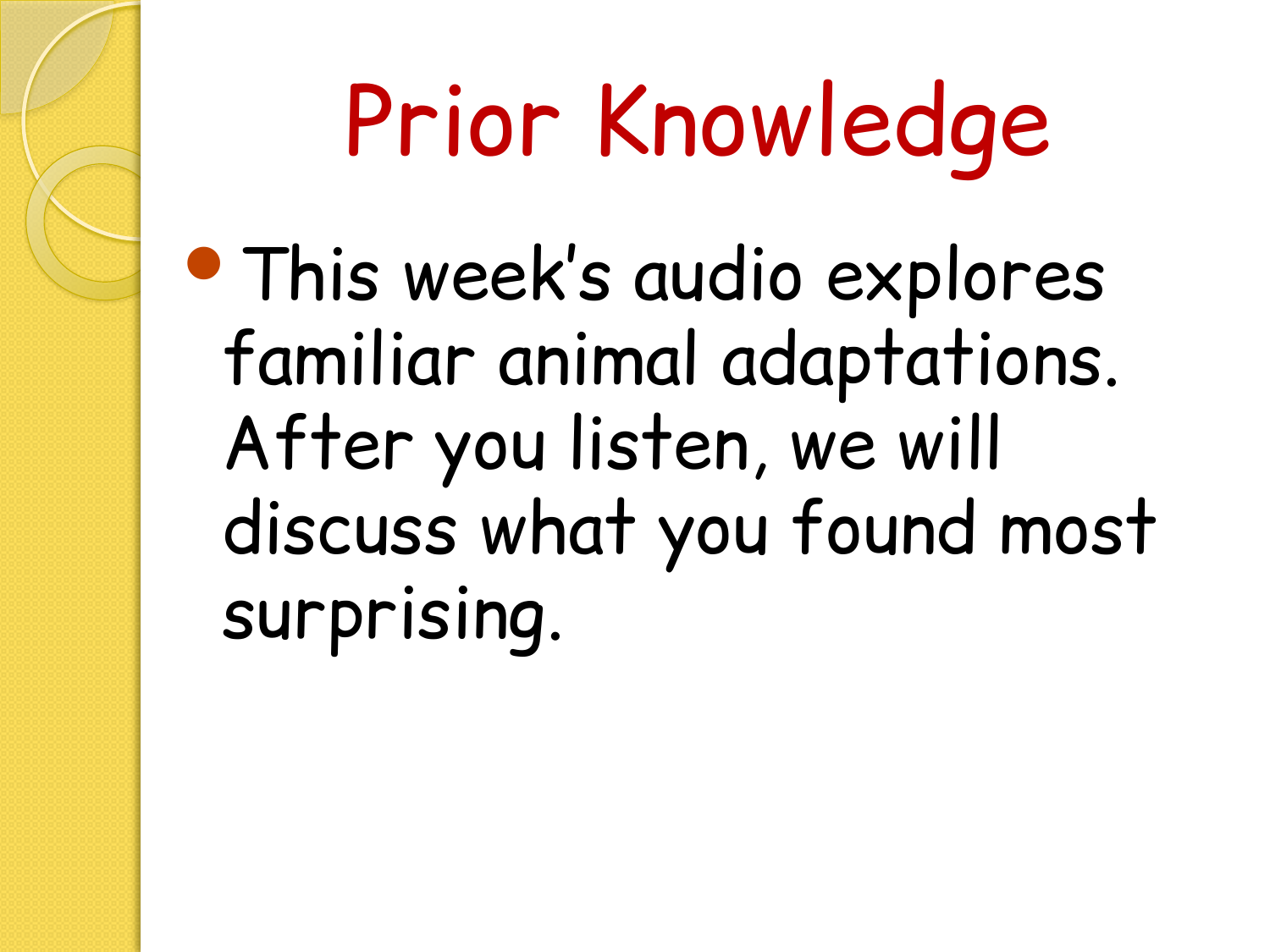

# Prior Knowledge
This week’s audio explores familiar animal adaptations.  After you listen, we will discuss what you found most surprising.